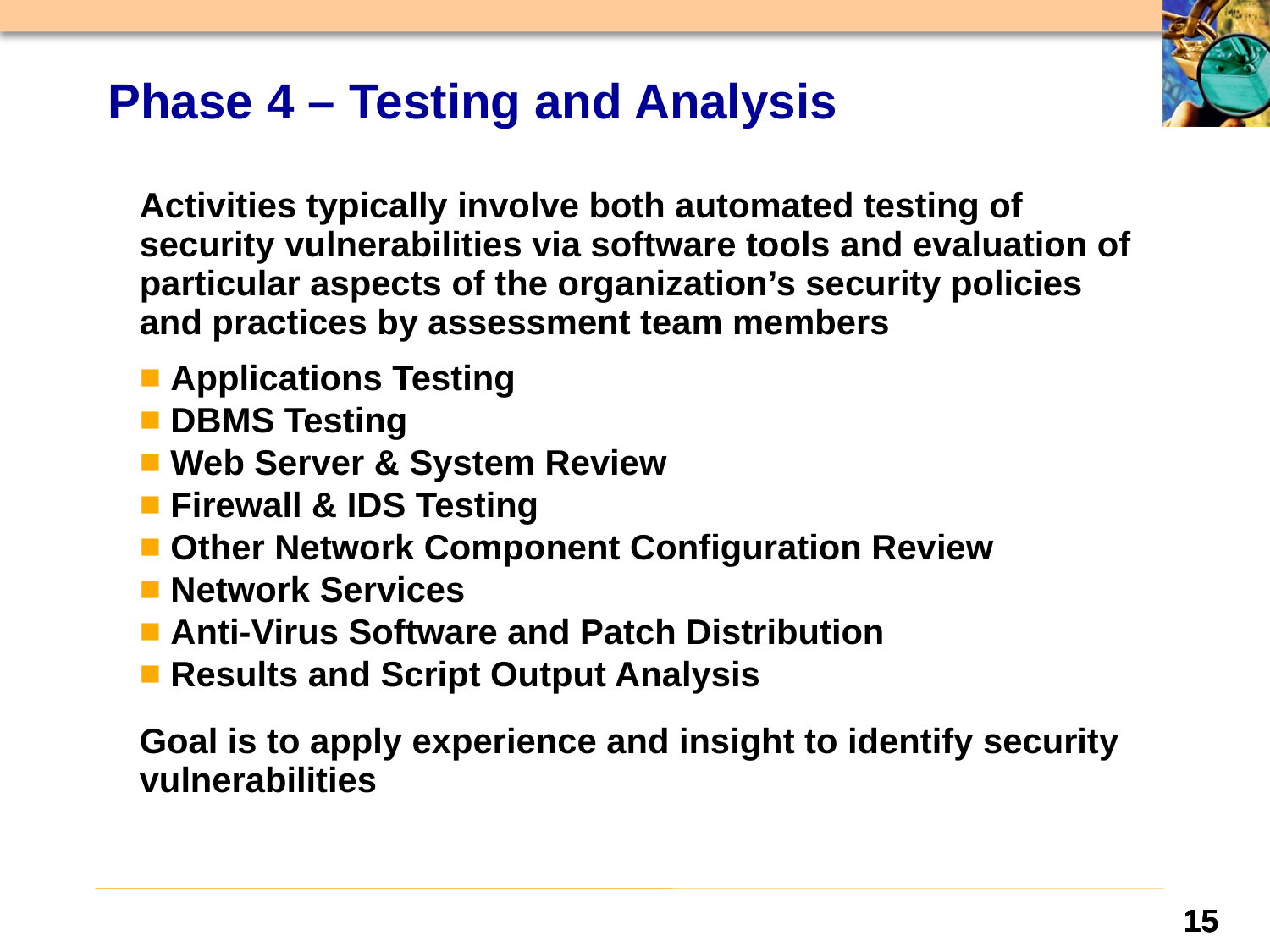

# Phase 4 – Testing and Analysis
Activities typically involve both automated testing of security vulnerabilities via software tools and evaluation of particular aspects of the organization’s security policies and practices by assessment team members
 Applications Testing
 DBMS Testing
 Web Server & System Review
 Firewall & IDS Testing
 Other Network Component Configuration Review
 Network Services
 Anti-Virus Software and Patch Distribution
 Results and Script Output Analysis
Goal is to apply experience and insight to identify security vulnerabilities
15